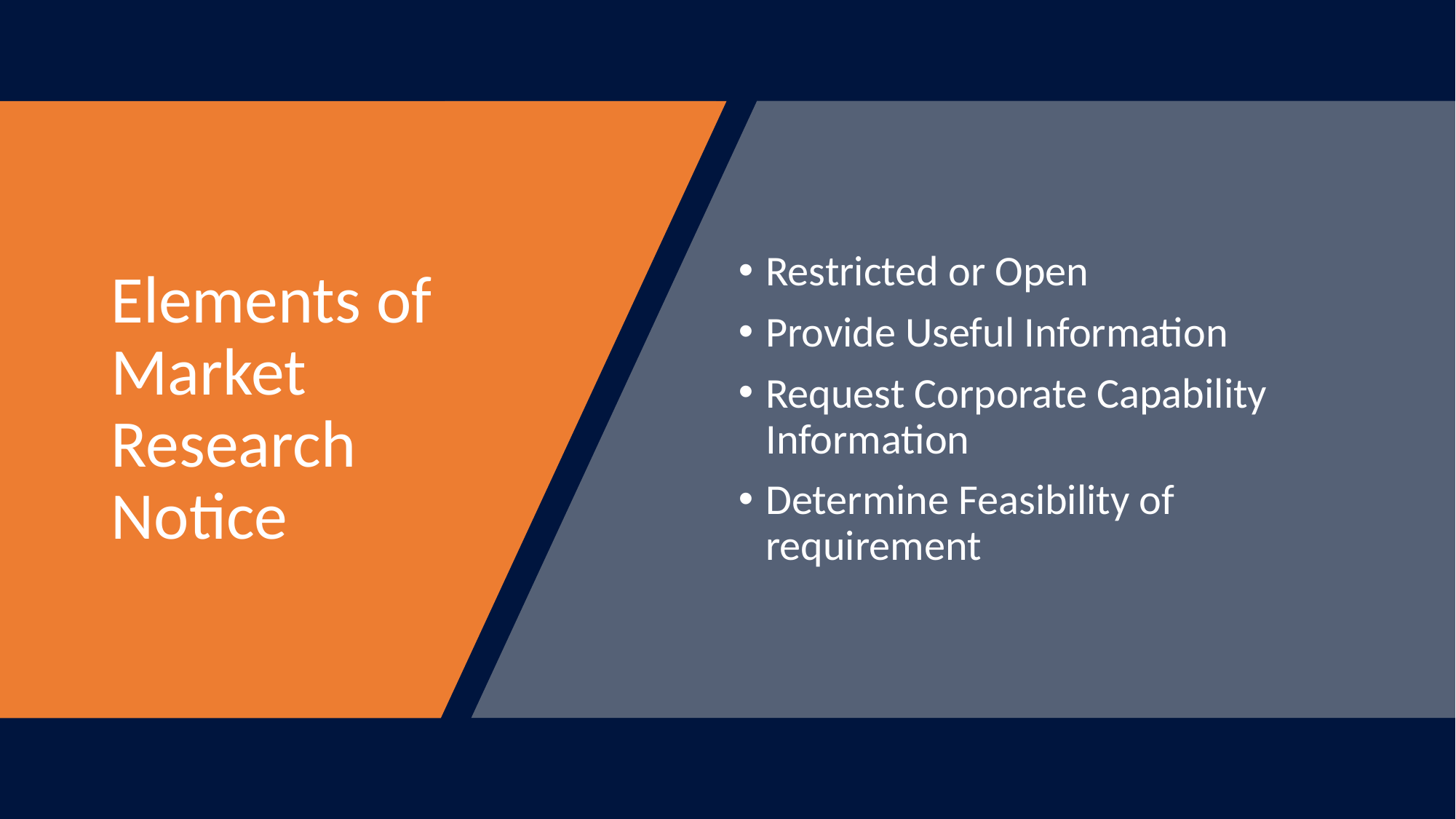

Restricted or Open
Provide Useful Information
Request Corporate Capability Information
Determine Feasibility of requirement
# Elements of Market Research Notice